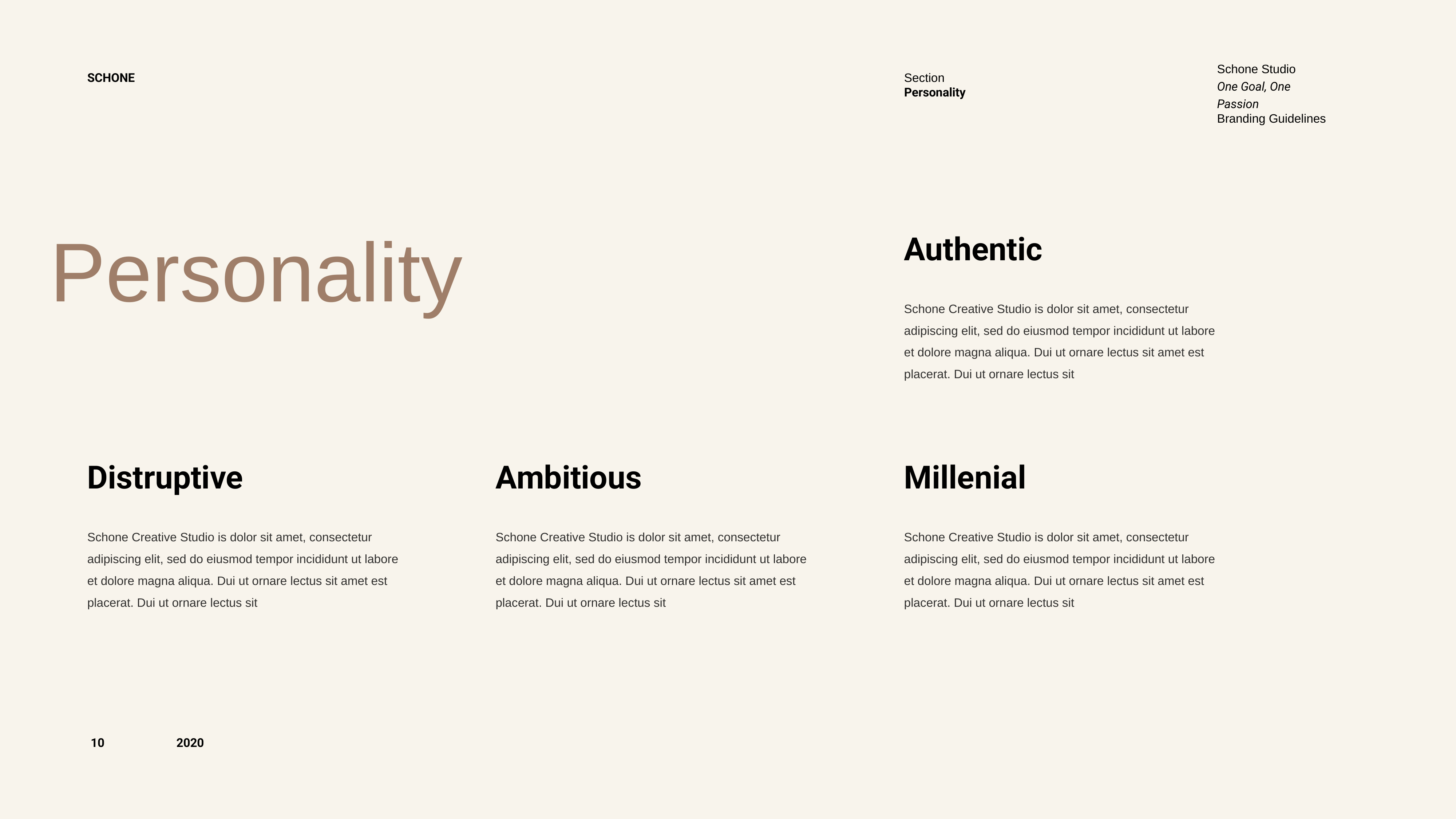

SCHONE
Section
Personality
Schone Studio
One Goal, One Passion
Branding Guidelines
Personality
Authentic
Schone Creative Studio is dolor sit amet, consectetur adipiscing elit, sed do eiusmod tempor incididunt ut labore et dolore magna aliqua. Dui ut ornare lectus sit amet est placerat. Dui ut ornare lectus sit
Distruptive
Ambitious
Millenial
Schone Creative Studio is dolor sit amet, consectetur adipiscing elit, sed do eiusmod tempor incididunt ut labore et dolore magna aliqua. Dui ut ornare lectus sit amet est placerat. Dui ut ornare lectus sit
Schone Creative Studio is dolor sit amet, consectetur adipiscing elit, sed do eiusmod tempor incididunt ut labore et dolore magna aliqua. Dui ut ornare lectus sit amet est placerat. Dui ut ornare lectus sit
Schone Creative Studio is dolor sit amet, consectetur adipiscing elit, sed do eiusmod tempor incididunt ut labore et dolore magna aliqua. Dui ut ornare lectus sit amet est placerat. Dui ut ornare lectus sit
10
2020